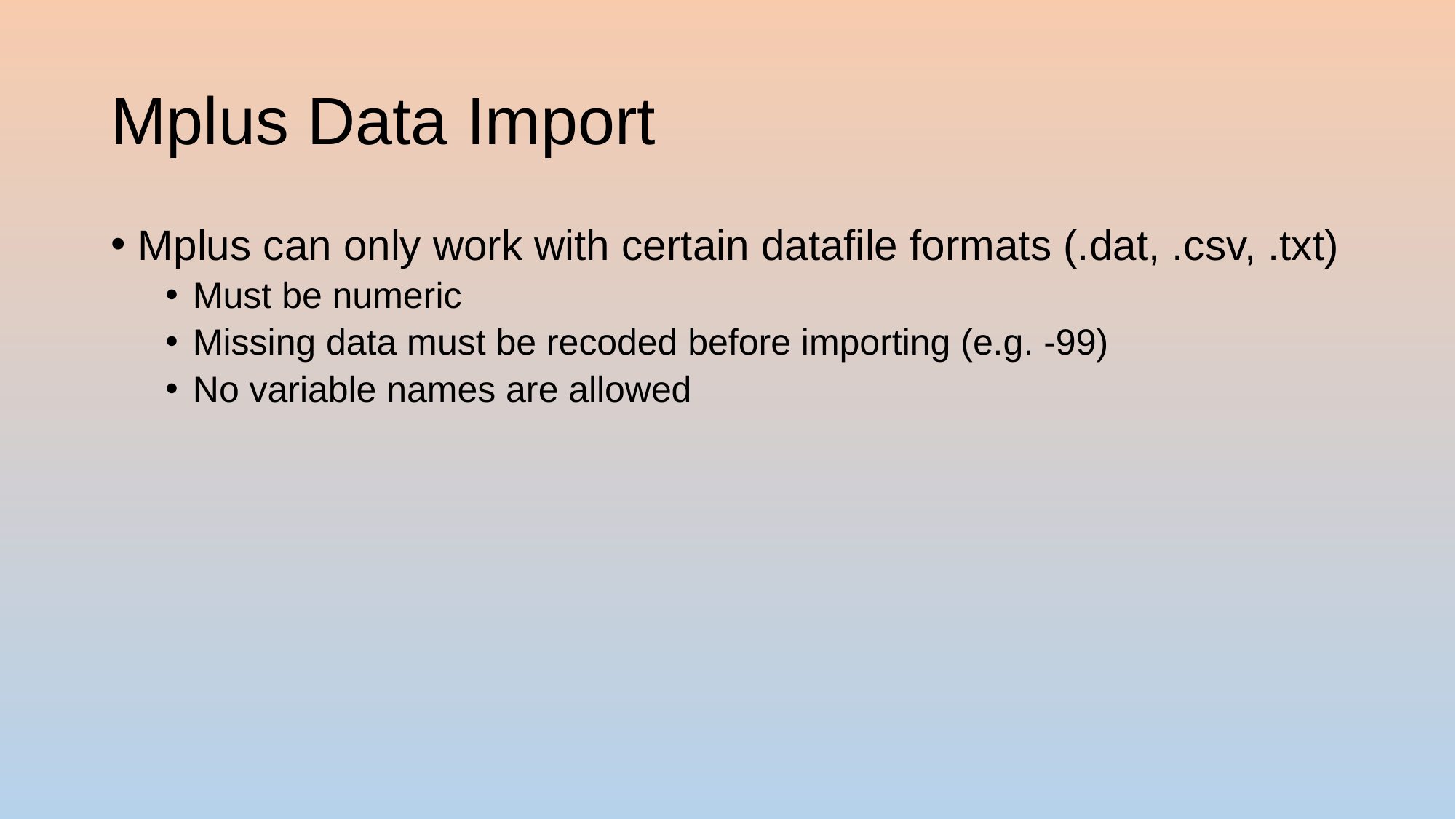

# Mplus Data Import
Mplus can only work with certain datafile formats (.dat, .csv, .txt)
Must be numeric
Missing data must be recoded before importing (e.g. -99)
No variable names are allowed